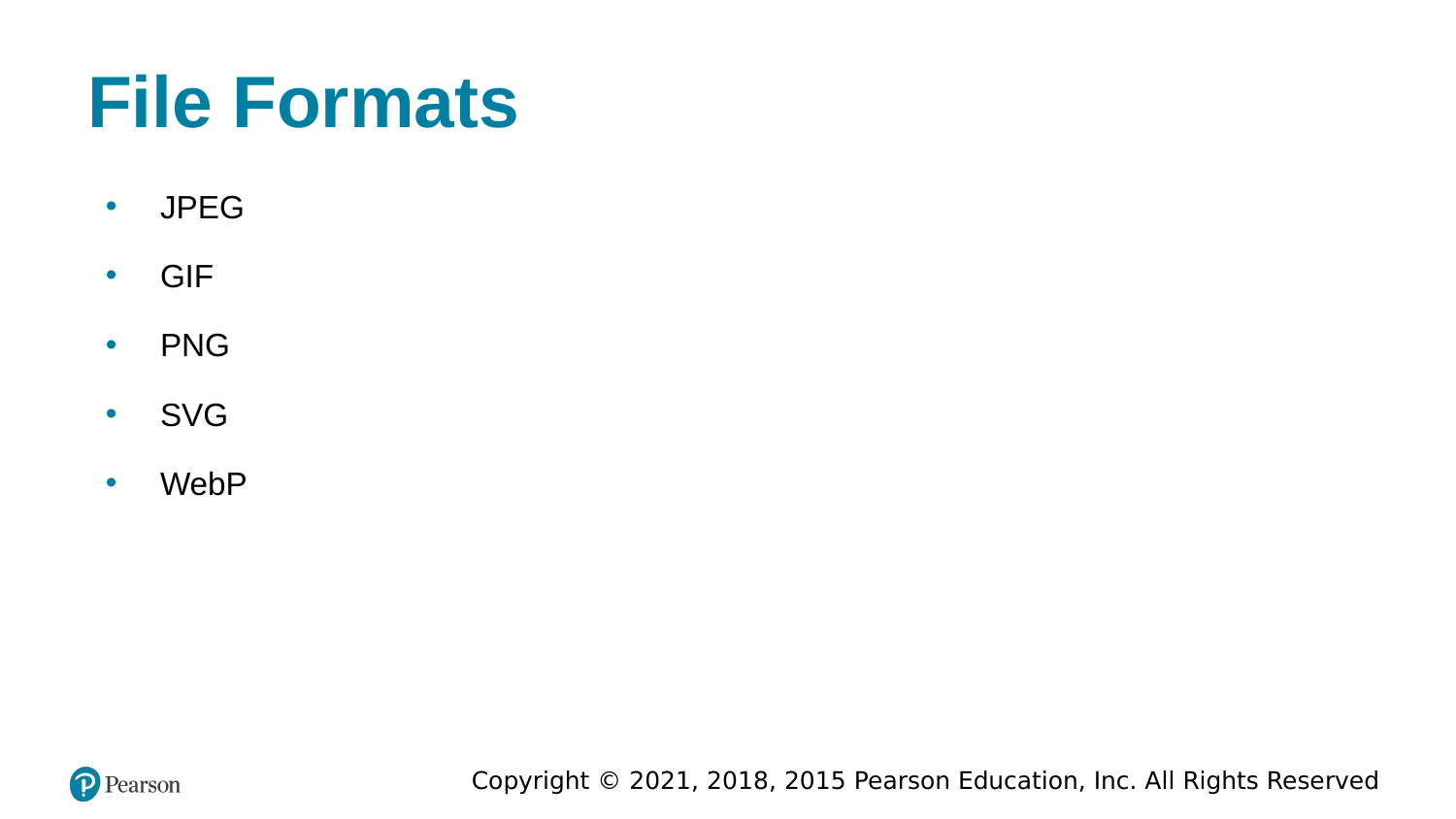

# File Formats
JPEG
GIF
PNG
SVG
WebP